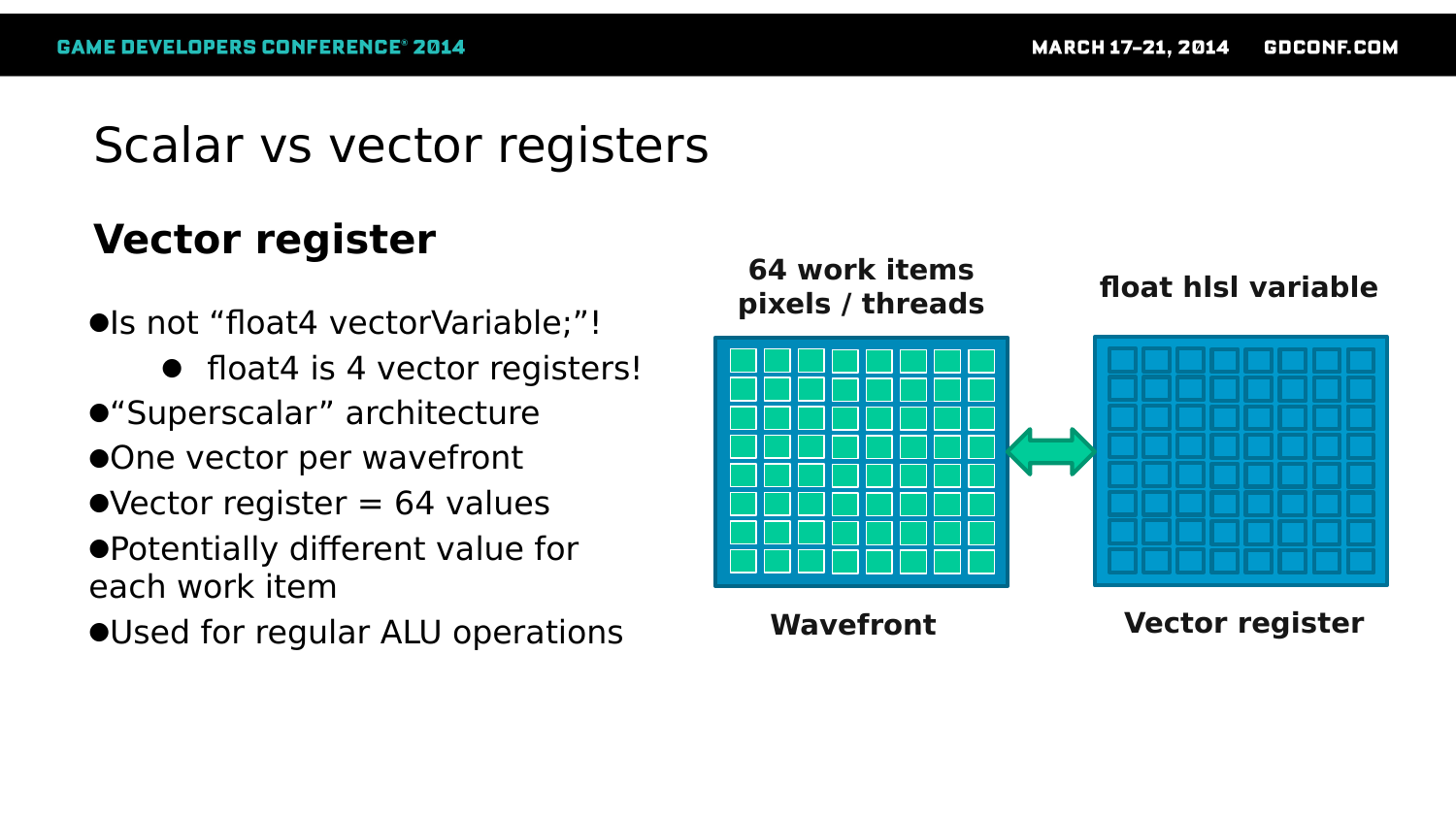

# Scalar vs vector registers
Vector register
64 work items
pixels / threads
float hlsl variable

Vector register
Wavefront

Is not “float4 vectorVariable;”!
float4 is 4 vector registers!
“Superscalar” architecture
One vector per wavefront
Vector register = 64 values
Potentially different value for each work item
Used for regular ALU operations